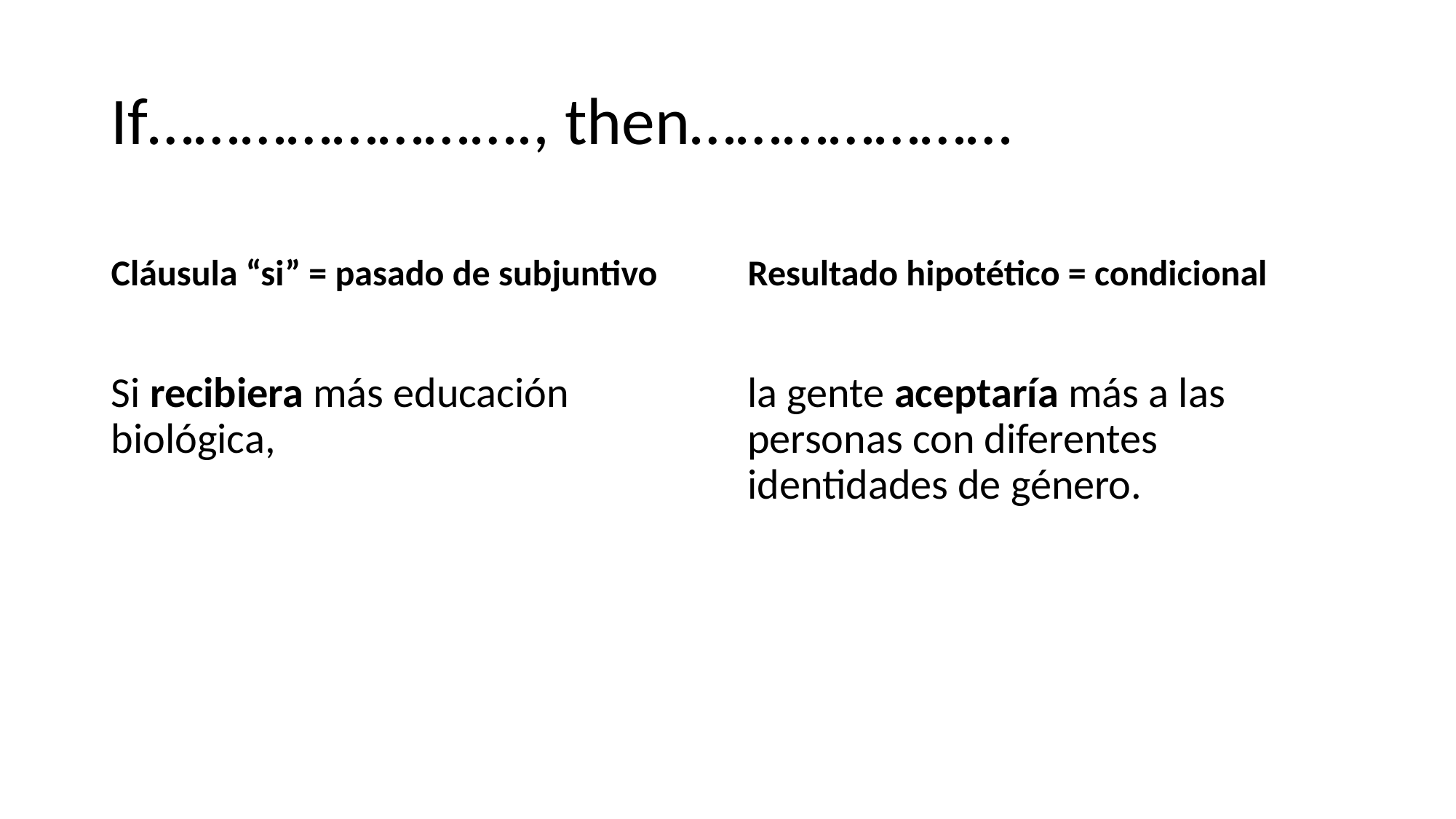

# If……………………., then…………………
Cláusula “si” = pasado de subjuntivo
Resultado hipotético = condicional

Si recibiera más educación biológica,

la gente aceptaría más a las personas con diferentes identidades de género.